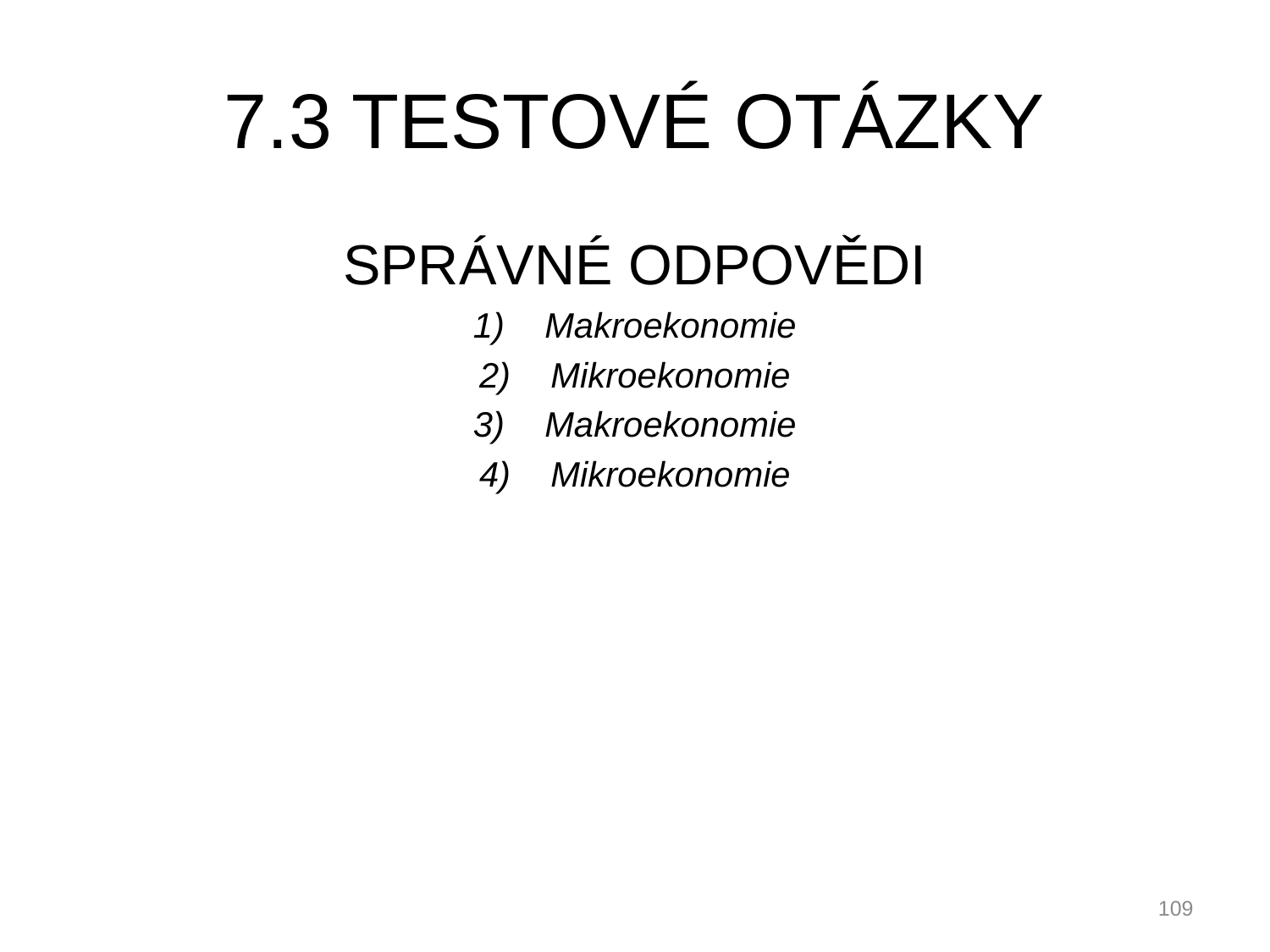

# 7.3 TESTOVÉ OTÁZKY
SPRÁVNÉ ODPOVĚDI
Makroekonomie
Mikroekonomie
Makroekonomie
Mikroekonomie

109